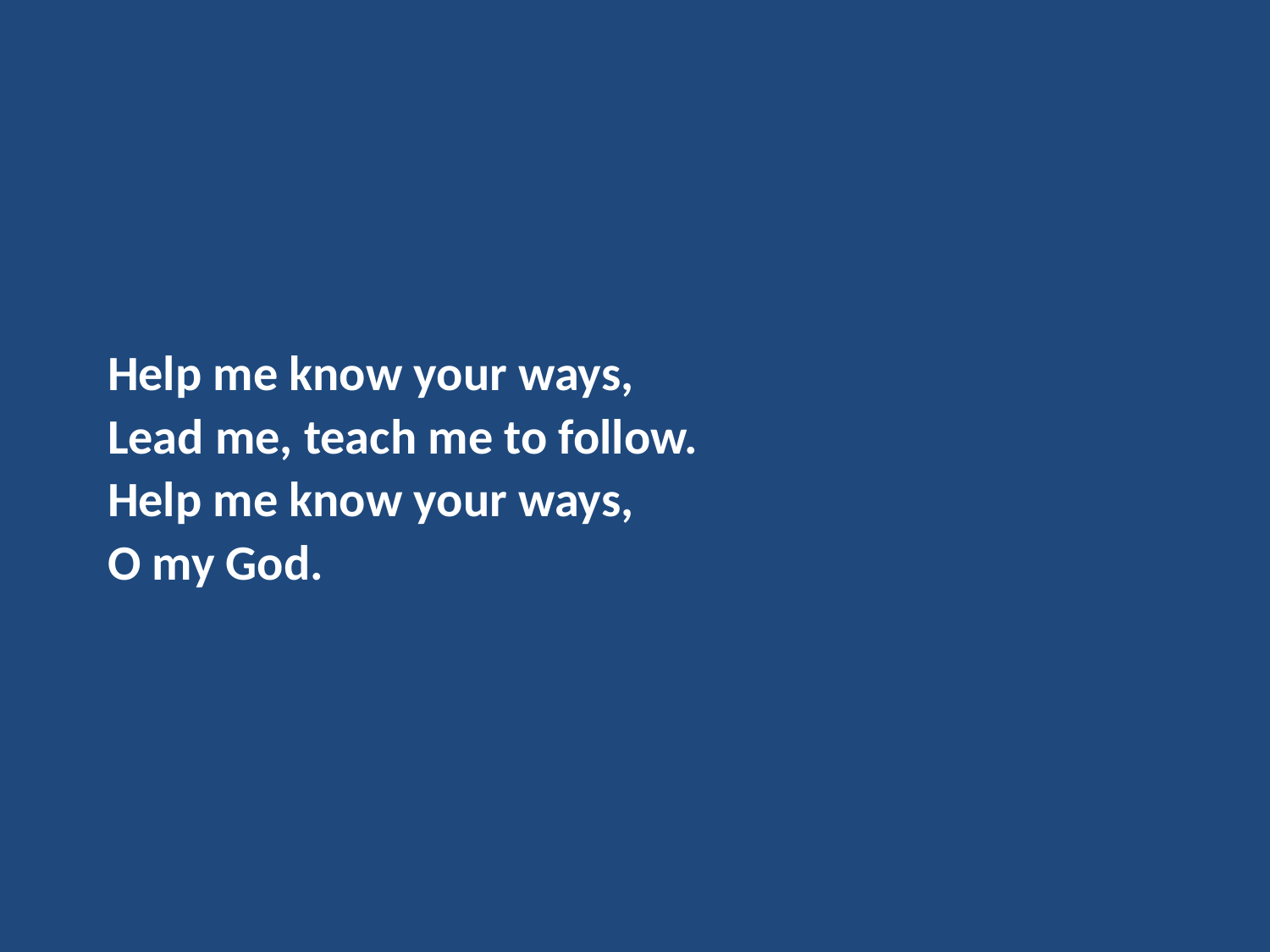

Help me know your ways,
Lead me, teach me to follow.
Help me know your ways,
O my God.